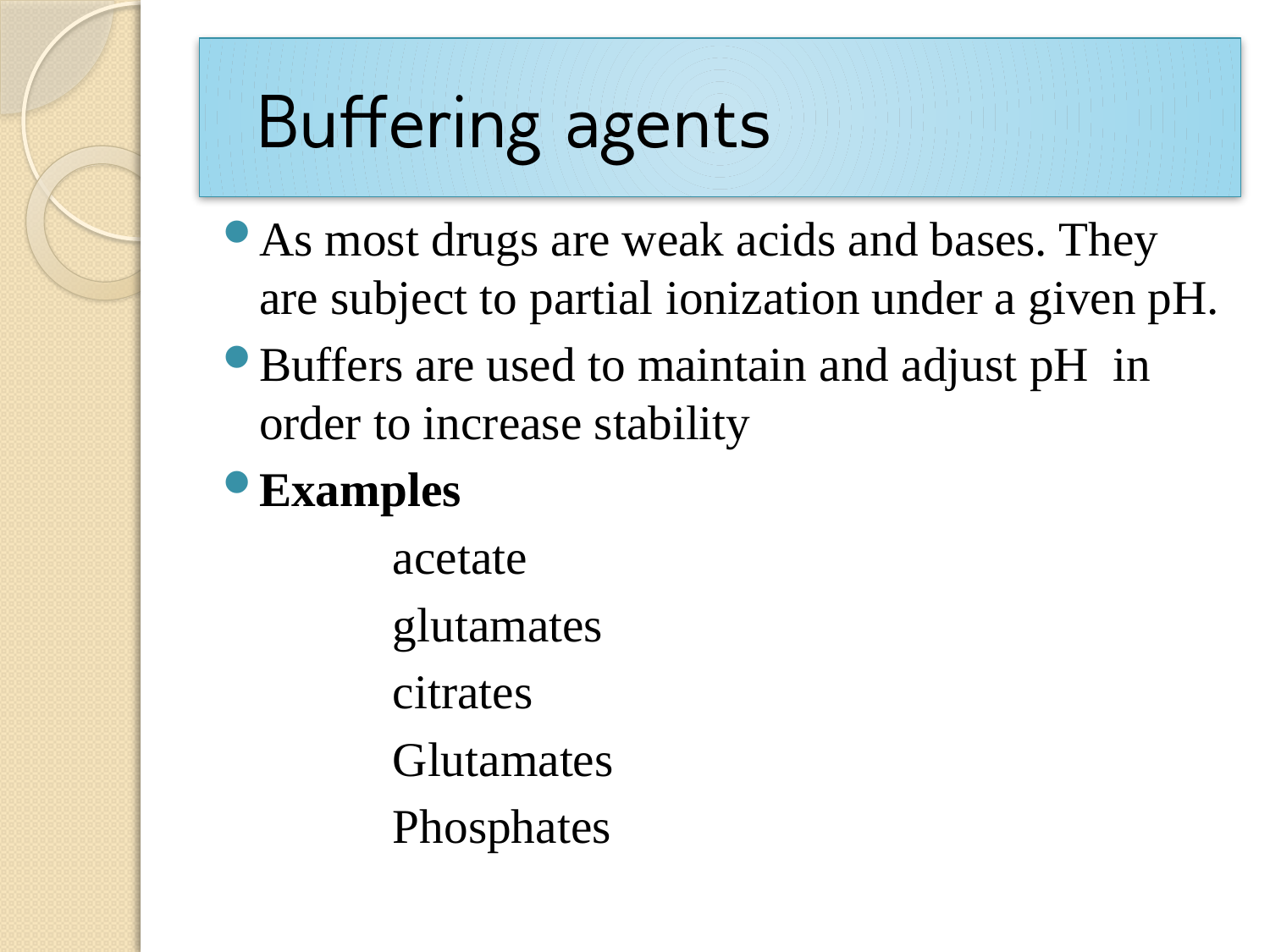

# Buffering agents
As most drugs are weak acids and bases. They are subject to partial ionization under a given pH.
Buffers are used to maintain and adjust pH  in order to increase stability
Examples
               acetate
               glutamates
               citrates
               Glutamates
               Phosphates